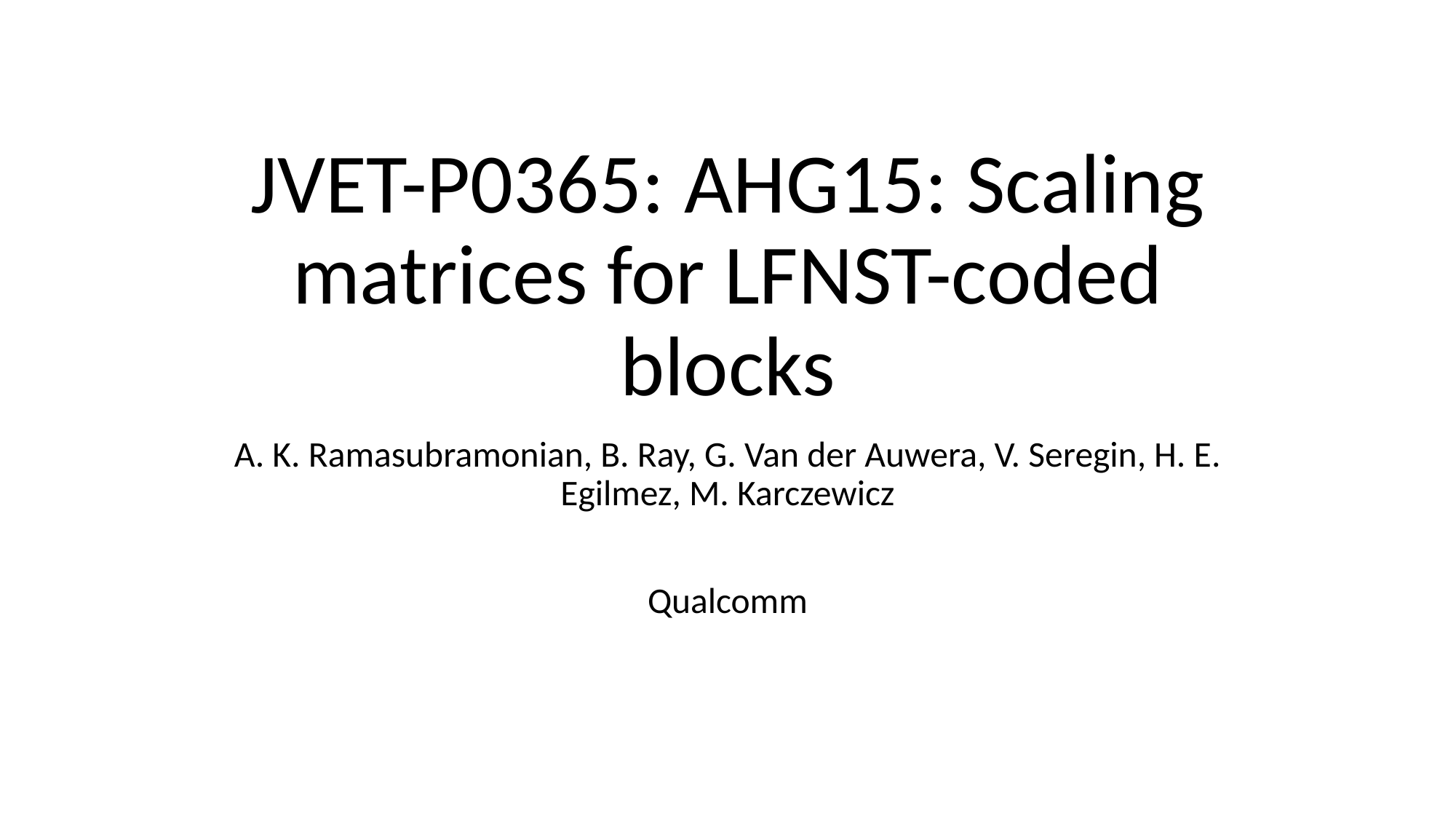

# JVET-P0365: AHG15: Scaling matrices for LFNST-coded blocks
A. K. Ramasubramonian, B. Ray, G. Van der Auwera, V. Seregin, H. E. Egilmez, M. Karczewicz

Qualcomm